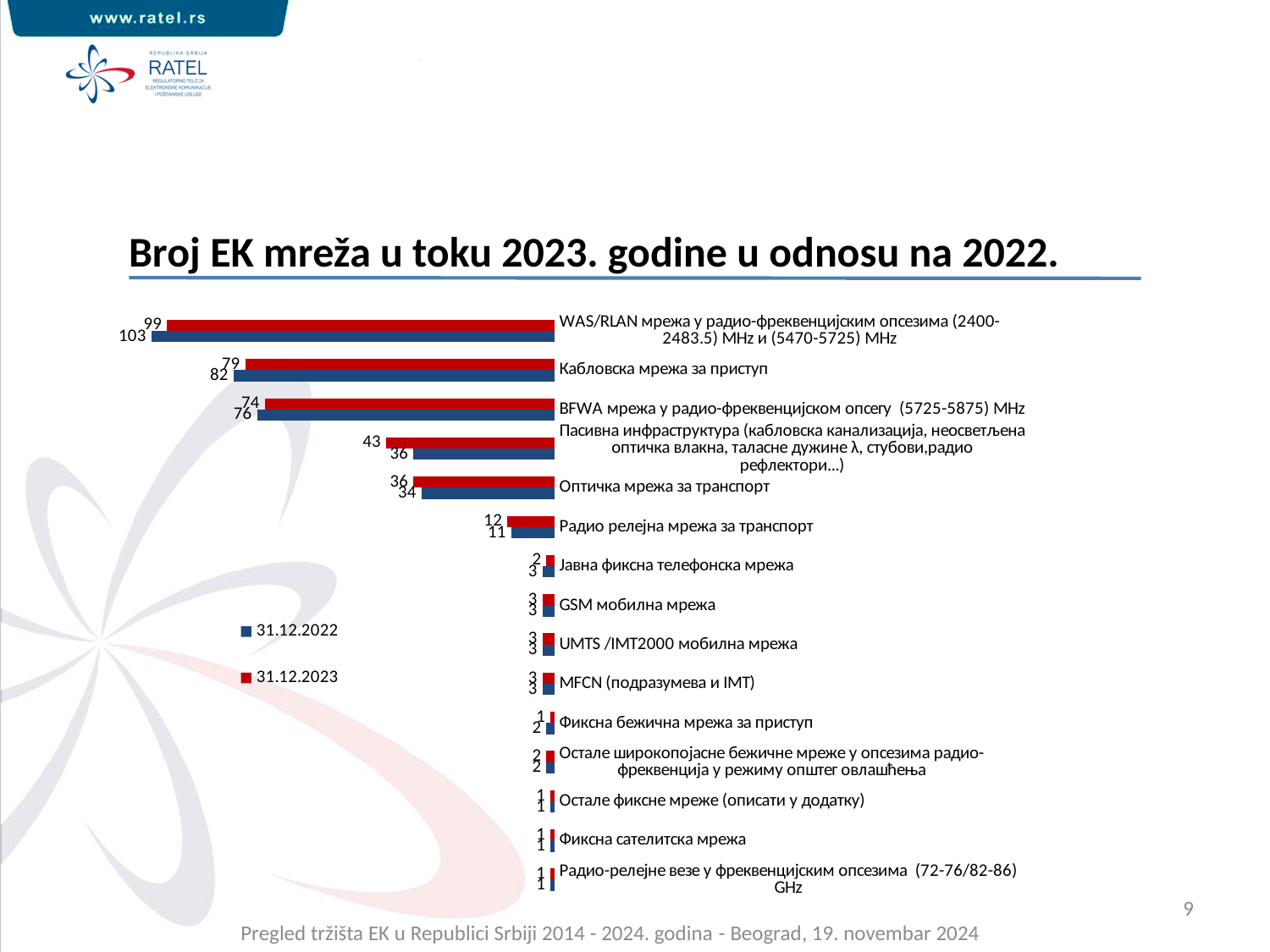

Broj EK mreža u toku 2023. godine u odnosu na 2022.

### Chart

| Category | 31.12.2023 | 31.12.2022 |
|---|---|---|
| WAS/RLAN мрежа у радио-фреквенцијским опсезима (2400-2483.5) МHz и (5470-5725) MHz | 99.0 | 103.0 |
| Кабловска мрежа за приступ | 79.0 | 82.0 |
| BFWA мрежа у радио-фреквенцијском опсегу  (5725-5875) MHz | 74.0 | 76.0 |
| Пасивна инфраструктура (кабловска канализација, неосветљена оптичка влакна, таласне дужине λ, стубови,радио рефлектори...) | 43.0 | 36.0 |
| Оптичка мрежа за транспорт | 36.0 | 34.0 |
| Радио релејна мрежа за транспорт | 12.0 | 11.0 |
| Јавна фиксна телефонска мрежа | 2.0 | 3.0 |
| GSM мобилна мрежа | 3.0 | 3.0 |
| UMTS /IMT2000 мобилна мрежа | 3.0 | 3.0 |
| MFCN (подразумева и IMT) | 3.0 | 3.0 |
| Фиксна бежична мрежа за приступ | 1.0 | 2.0 |
| Остале широкопојасне бежичне мреже у опсезима радио-фреквенција у режиму општег овлашћења | 2.0 | 2.0 |
| Остале фиксне мреже (описати у додатку) | 1.0 | 1.0 |
| Фиксна сателитска мрежа | 1.0 | 1.0 |
| Радио-релејне везе у фреквенцијским опсезима  (72-76/82-86) GHz | 1.0 | 1.0 |
9
Pregled tržišta EK u Republici Srbiji 2014 - 2024. godina - Beograd, 19. novembar 2024